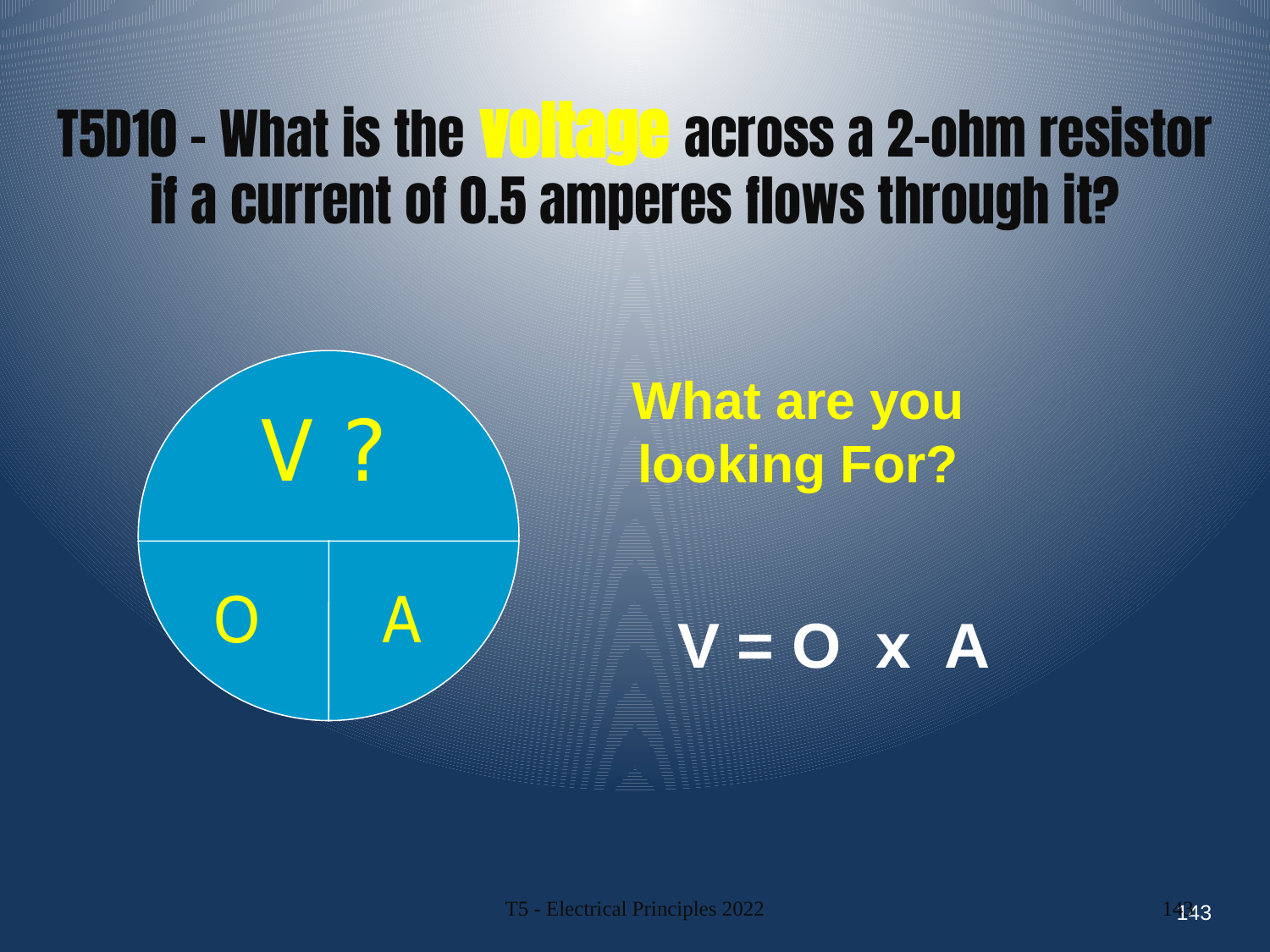

T5D10 - What is the voltage across a 2-ohm resistor if a current of 0.5 amperes flows through it?

V ?
        O

A

What are you looking For?
V = O  x  A
143
T5 - Electrical Principles 2022
143